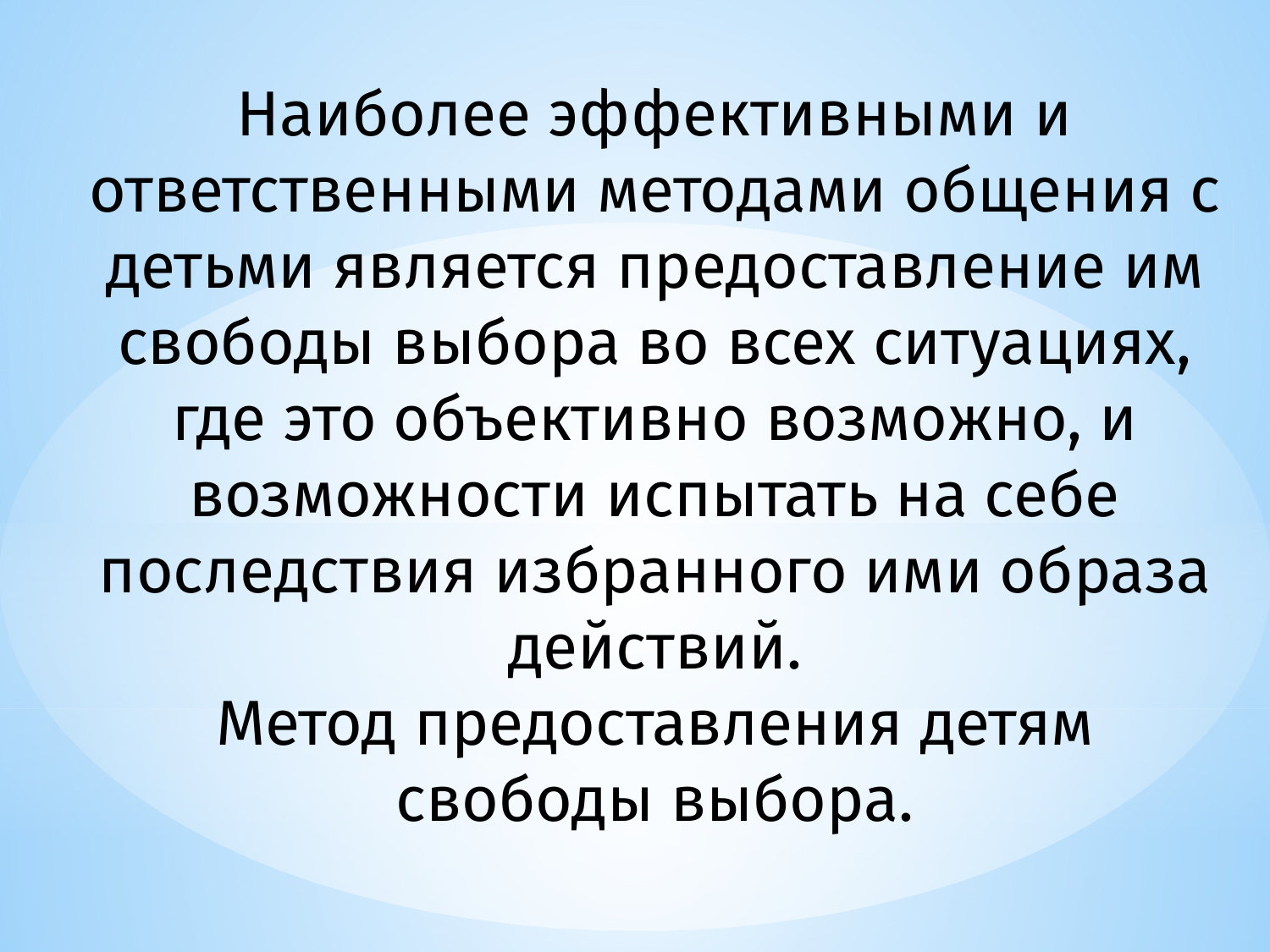

Наиболее эффективными и ответственными методами общения с детьми является предоставление им свободы выбора во всех ситуациях, где это объективно возможно, и возможности испытать на себе последствия избранного ими образа действий.
Метод предоставления детям свободы выбора.